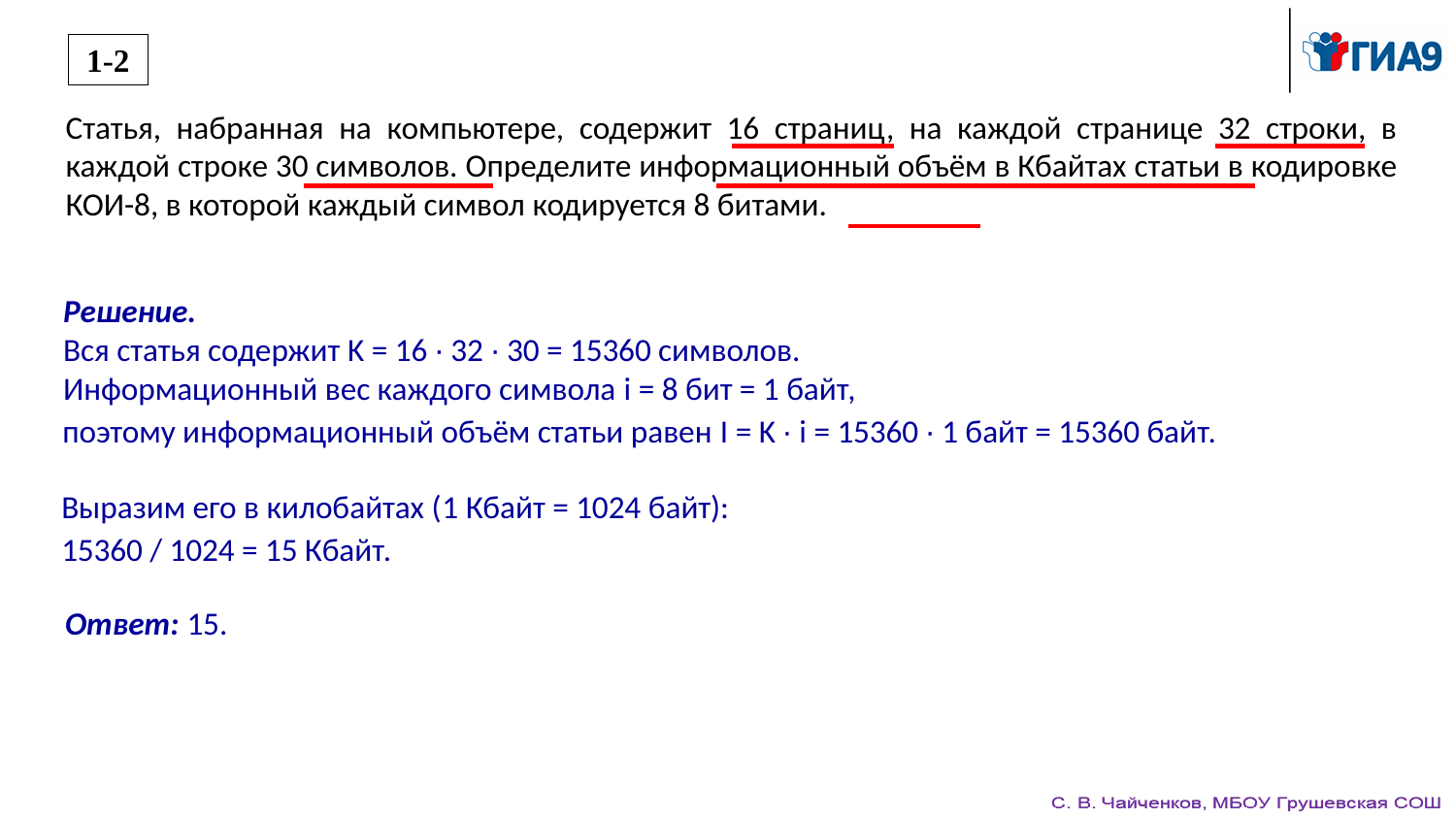

1-2
Статья, набранная на компьютере, содержит 16 страниц, на каждой странице 32 строки, в каждой строке 30 символов. Определите информационный объём в Кбайтах статьи в кодировке КОИ-8, в которой каждый символ кодируется 8 битами.
Решение.
Вся статья содержит K = 16 ∙ 32 ∙ 30 = 15360 символов.
Информационный вес каждого символа i = 8 бит = 1 байт,
поэтому информационный объём статьи равен I = K ∙ i = 15360 ∙ 1 байт = 15360 байт.
Выразим его в килобайтах (1 Кбайт = 1024 байт):
15360 / 1024 = 15 Кбайт.
Ответ: 15.